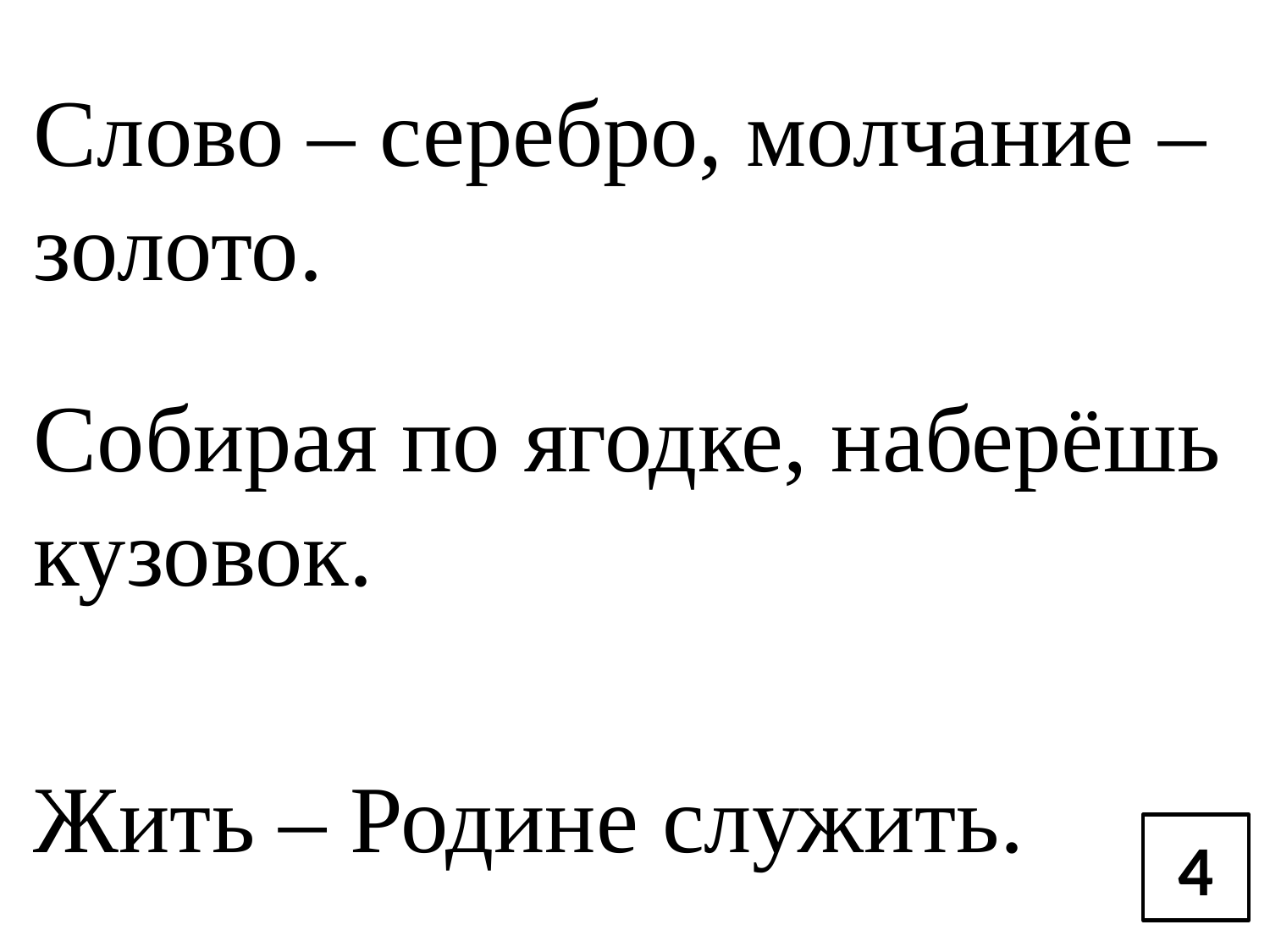

# Слово – серебро, молчание – золото.
Собирая по ягодке, наберёшь кузовок.

Жить – Родине служить.
4